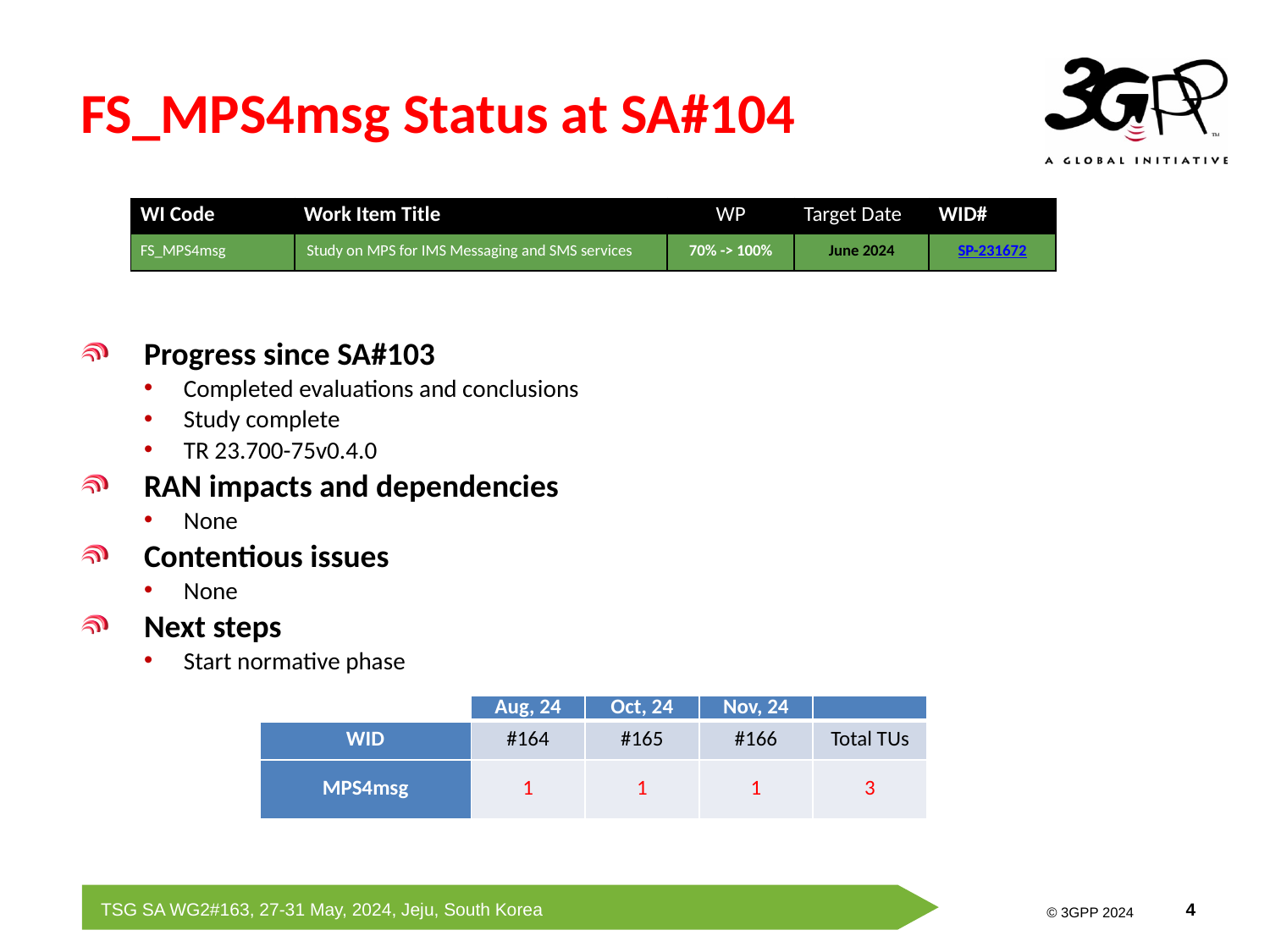

# FS_MPS4msg Status at SA#104
| WI Code | Work Item Title | WP | Target Date | WID# |
| --- | --- | --- | --- | --- |
| FS\_MPS4msg | Study on MPS for IMS Messaging and SMS services | 70% -> 100% | June 2024 | SP-231672 |
Progress since SA#103
Completed evaluations and conclusions
Study complete
TR 23.700-75v0.4.0
RAN impacts and dependencies
None
Contentious issues
None
Next steps
Start normative phase

|  | Aug, 24 | Oct, 24 | Nov, 24 |  |
| --- | --- | --- | --- | --- |
| WID | #164 | #165 | #166 | Total TUs |
| MPS4msg | 1 | 1 | 1 | 3 |